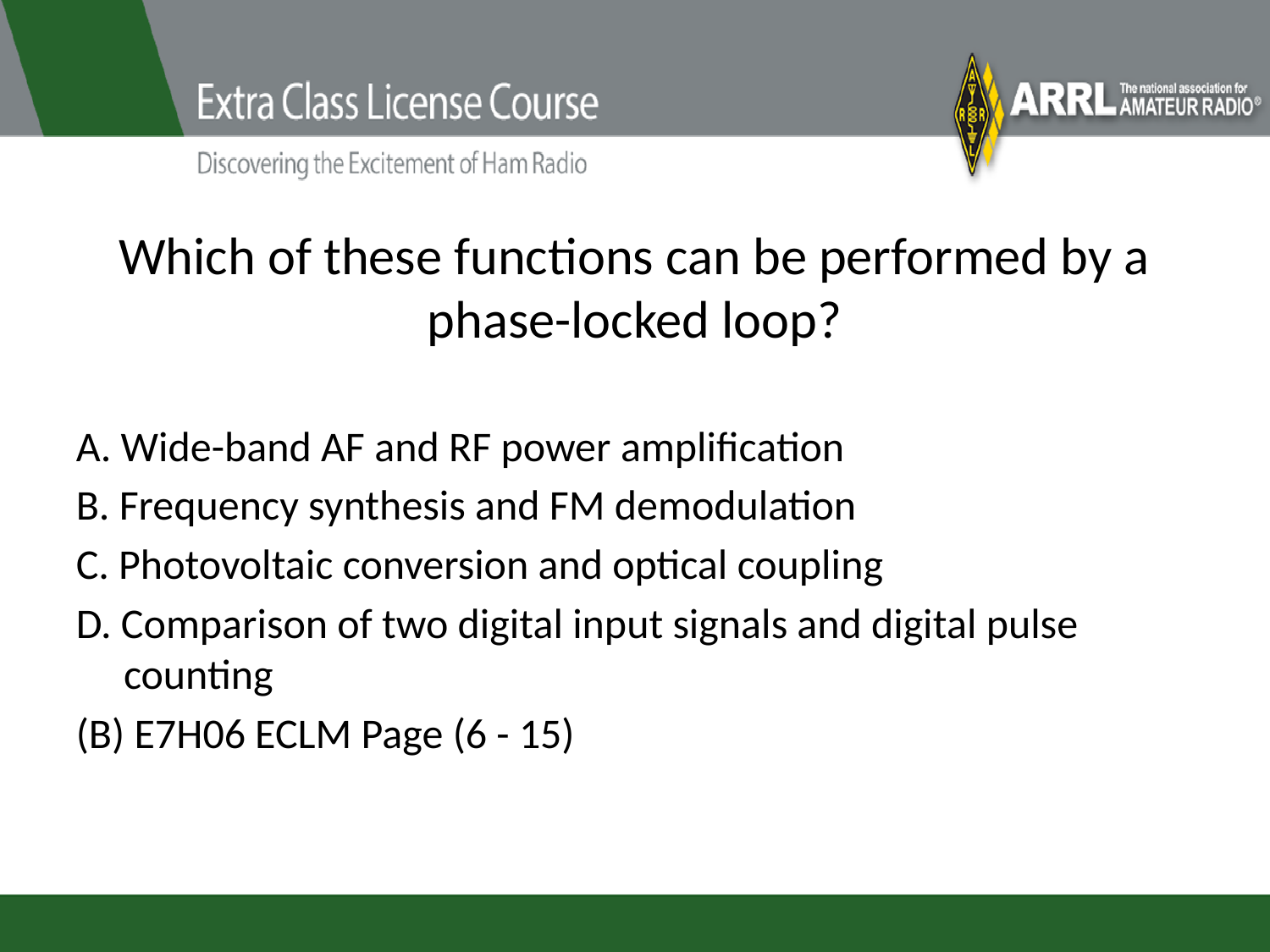

# Which of these functions can be performed by a phase-locked loop?
A. Wide-band AF and RF power amplification
B. Frequency synthesis and FM demodulation
C. Photovoltaic conversion and optical coupling
D. Comparison of two digital input signals and digital pulse counting
(B) E7H06 ECLM Page (6 - 15)